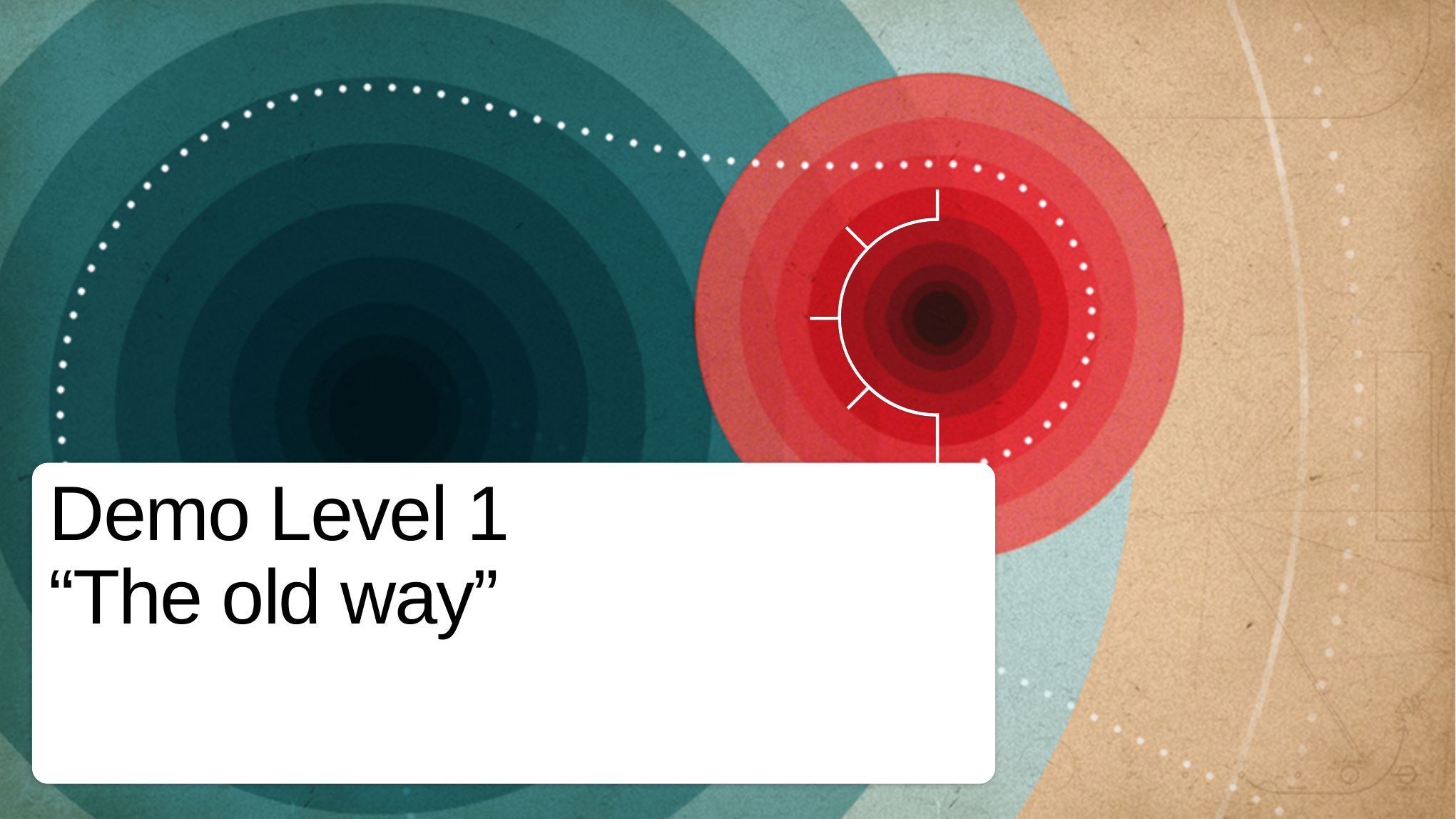

# Demo Level 1 “The old way”